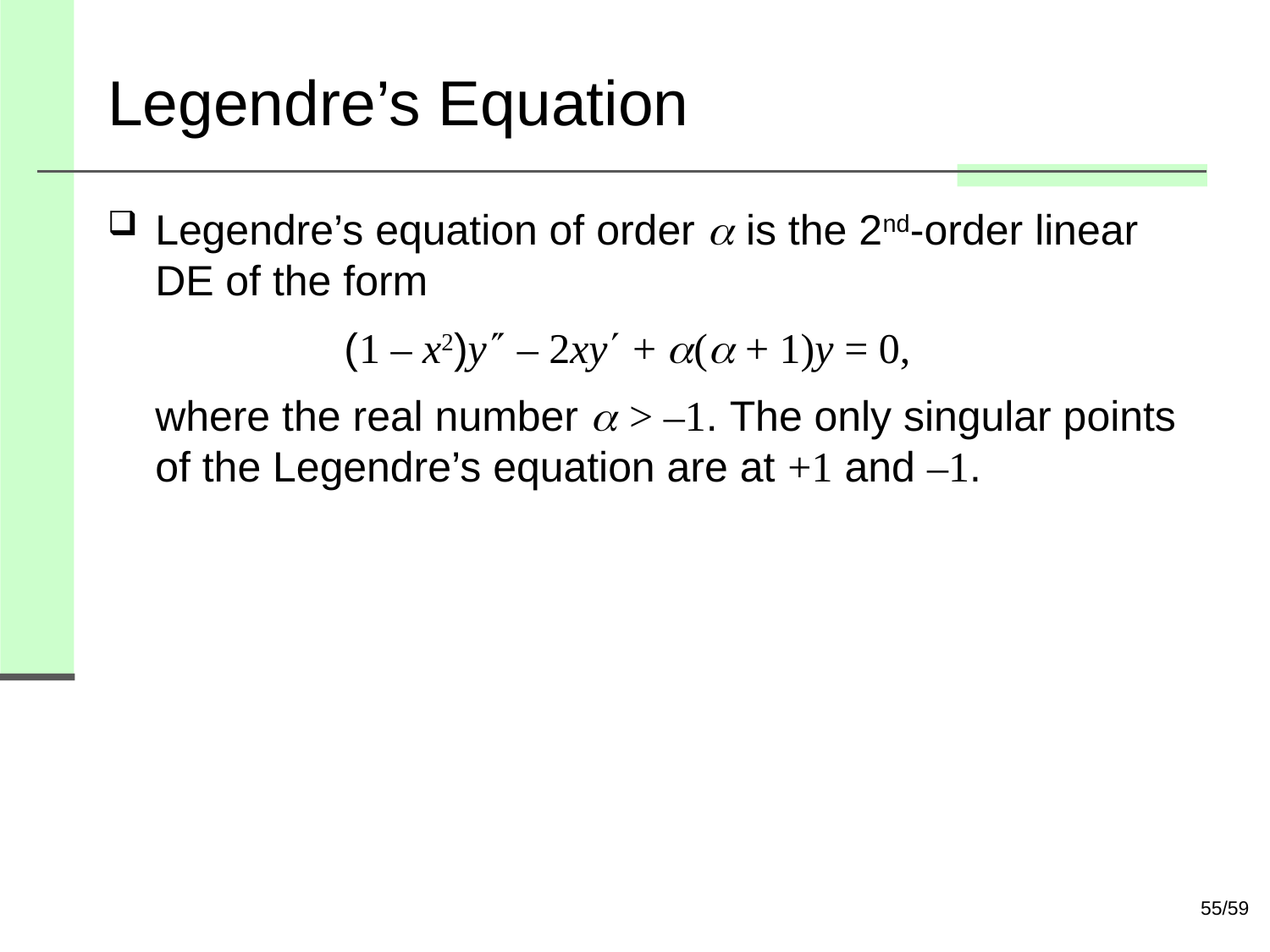

# Legendre’s Equation
Legendre’s equation of order α is the 2nd-order linear DE of the form
                (1 – x2)y″ – 2xy′ + α(α + 1)y = 0,
where the real number α > –1. The only singular points of the Legendre’s equation are at +1 and –1.
55